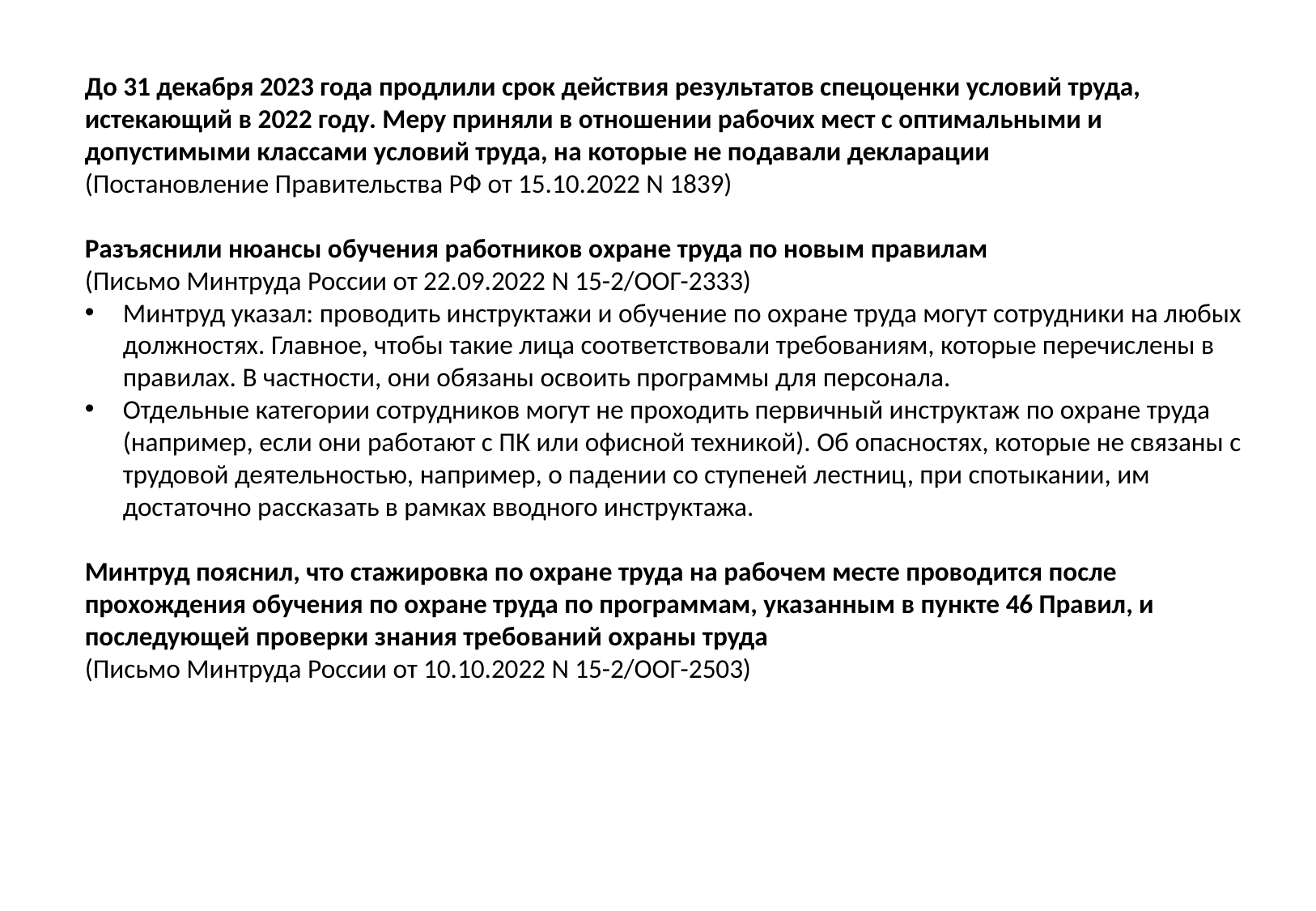

До 31 декабря 2023 года продлили срок действия результатов спецоценки условий труда, истекающий в 2022 году. Меру приняли в отношении рабочих мест с оптимальными и допустимыми классами условий труда, на которые не подавали декларации
(Постановление Правительства РФ от 15.10.2022 N 1839)

Разъяснили нюансы обучения работников охране труда по новым правилам
(Письмо Минтруда России от 22.09.2022 N 15-2/ООГ-2333)
Минтруд указал: проводить инструктажи и обучение по охране труда могут сотрудники на любых должностях. Главное, чтобы такие лица соответствовали требованиям, которые перечислены в правилах. В частности, они обязаны освоить программы для персонала.
Отдельные категории сотрудников могут не проходить первичный инструктаж по охране труда (например, если они работают с ПК или офисной техникой). Об опасностях, которые не связаны с трудовой деятельностью, например, о падении со ступеней лестниц, при спотыкании, им достаточно рассказать в рамках вводного инструктажа.

Минтруд пояснил, что стажировка по охране труда на рабочем месте проводится после прохождения обучения по охране труда по программам, указанным в пункте 46 Правил, и последующей проверки знания требований охраны труда
(Письмо Минтруда России от 10.10.2022 N 15-2/ООГ-2503)